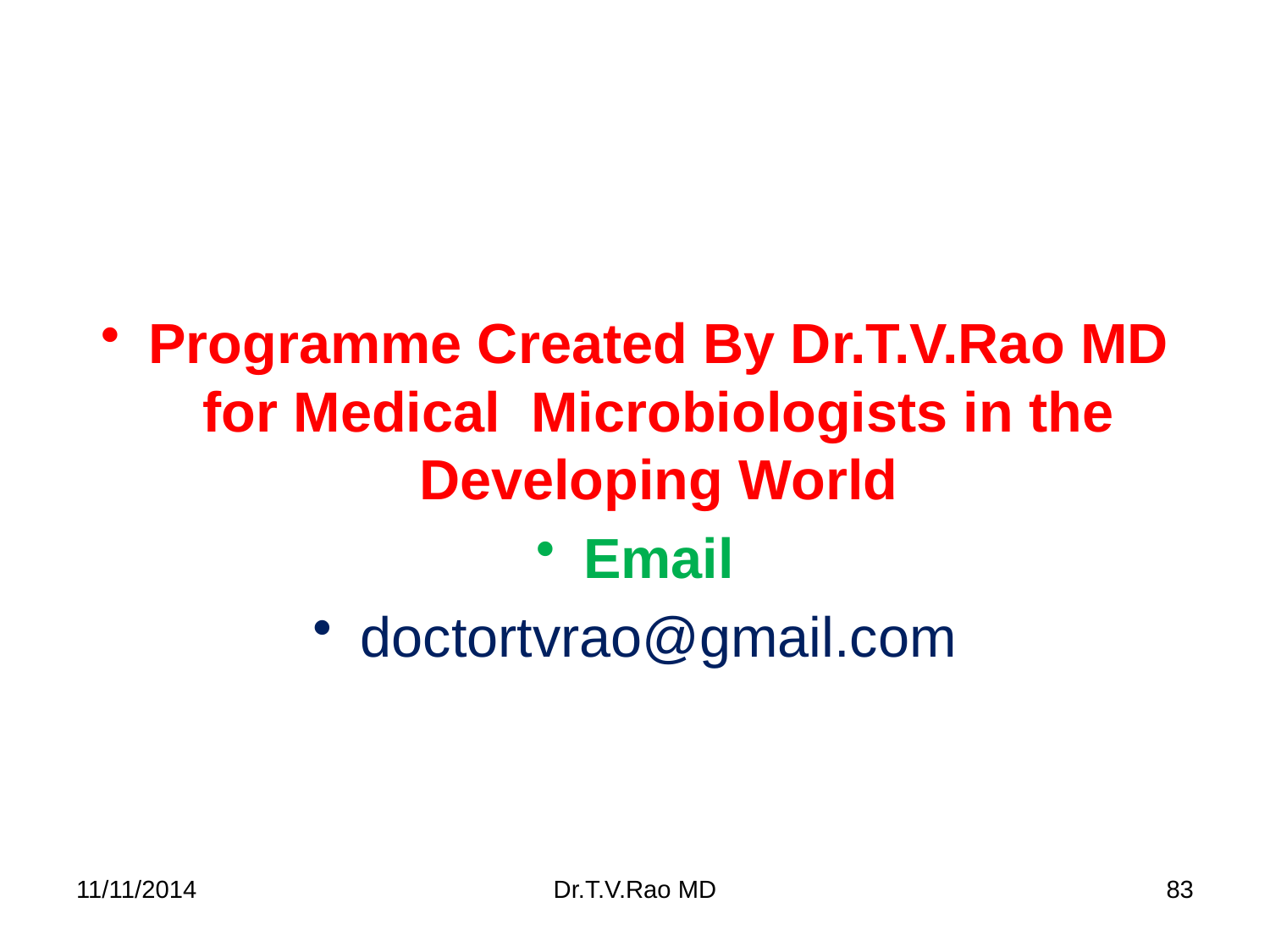

#

Programme Created By Dr.T.V.Rao MD for Medical  Microbiologists in the Developing World
Email
doctortvrao@gmail.com
11/11/2014
Dr.T.V.Rao MD
83